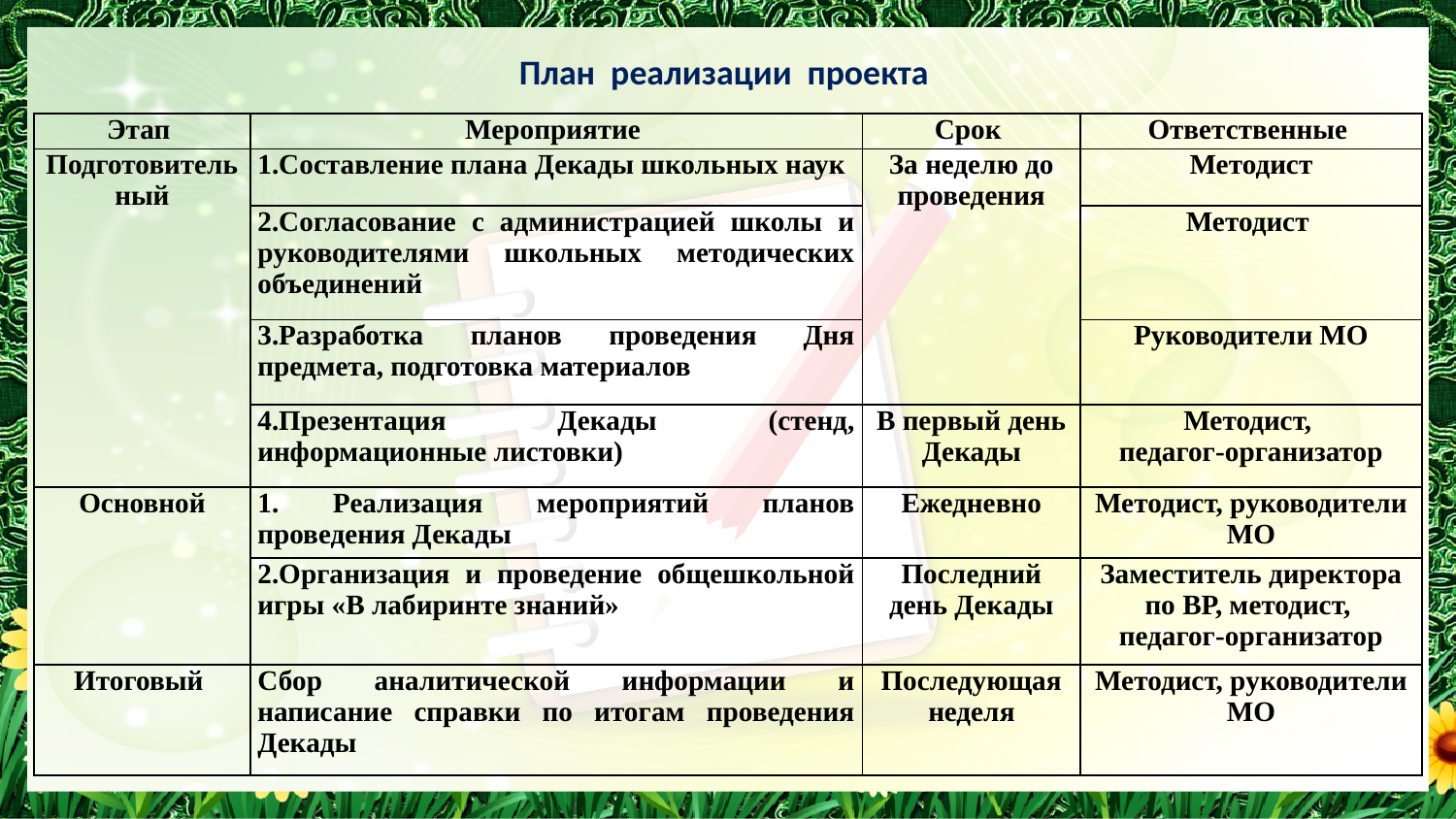

# План  реализации  проекта
| Этап | Мероприятие | Срок | Ответственные |
| --- | --- | --- | --- |
| Подготовительный | 1.Составление плана Декады школьных наук | За неделю до проведения | Методист |
|  | 2.Согласование с администрацией школы и руководителями школьных методических объединений |  | Методист |
|  | 3.Разработка планов проведения Дня предмета, подготовка материалов |  | Руководители МО |
|  | 4.Презентация Декады (стенд, информационные листовки) | В первый день Декады | Методист, педагог-организатор |
| Основной | 1. Реализация мероприятий планов проведения Декады | Ежедневно | Методист, руководители МО |
|  | 2.Организация и проведение общешкольной игры «В лабиринте знаний» | Последний день Декады | Заместитель директора по ВР, методист, педагог-организатор |
| Итоговый | Сбор аналитической информации и написание справки по итогам проведения Декады | Последующая неделя | Методист, руководители МО |